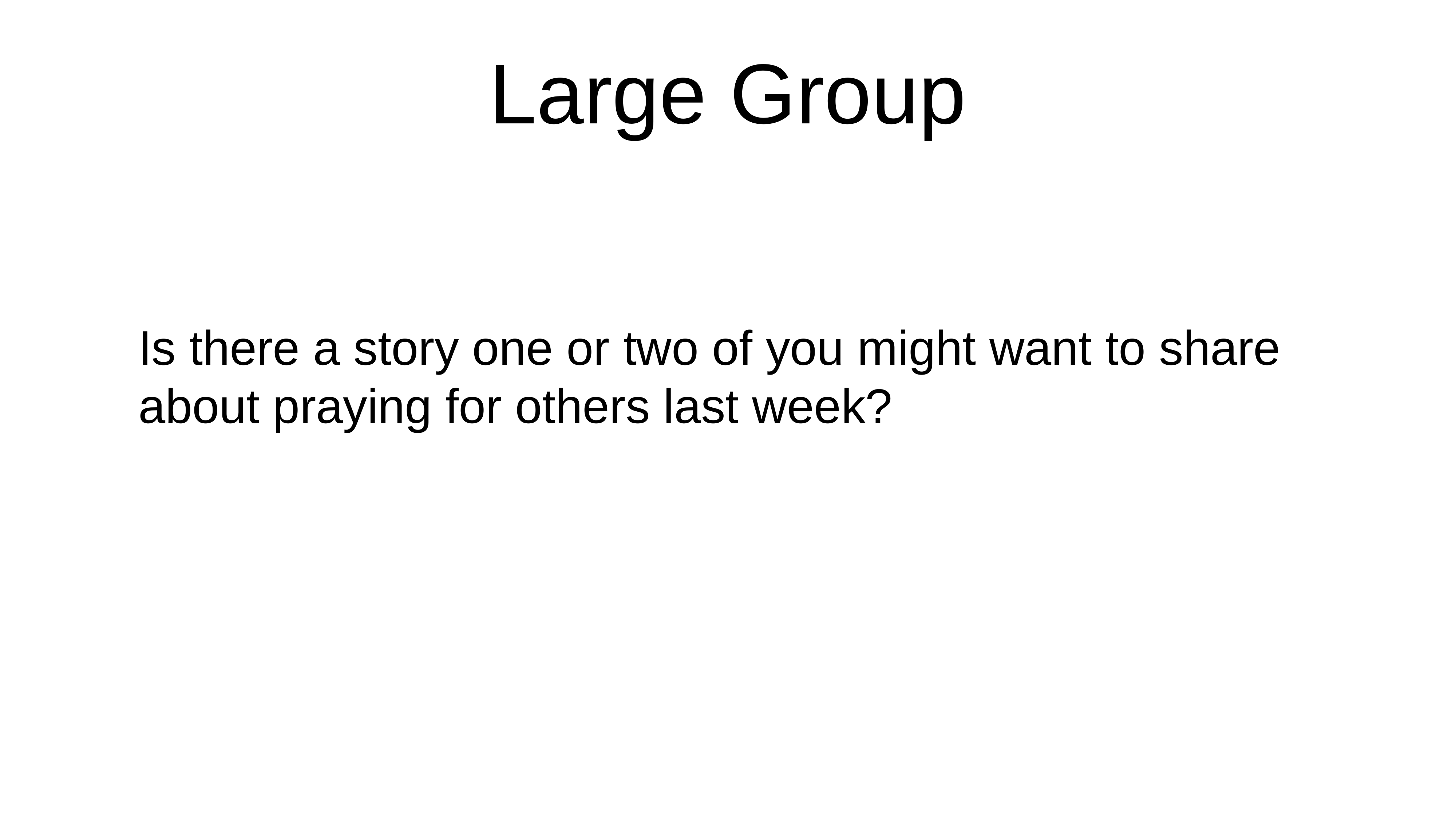

# Large Group
Is there a story one or two of you might want to share about praying for others last week?